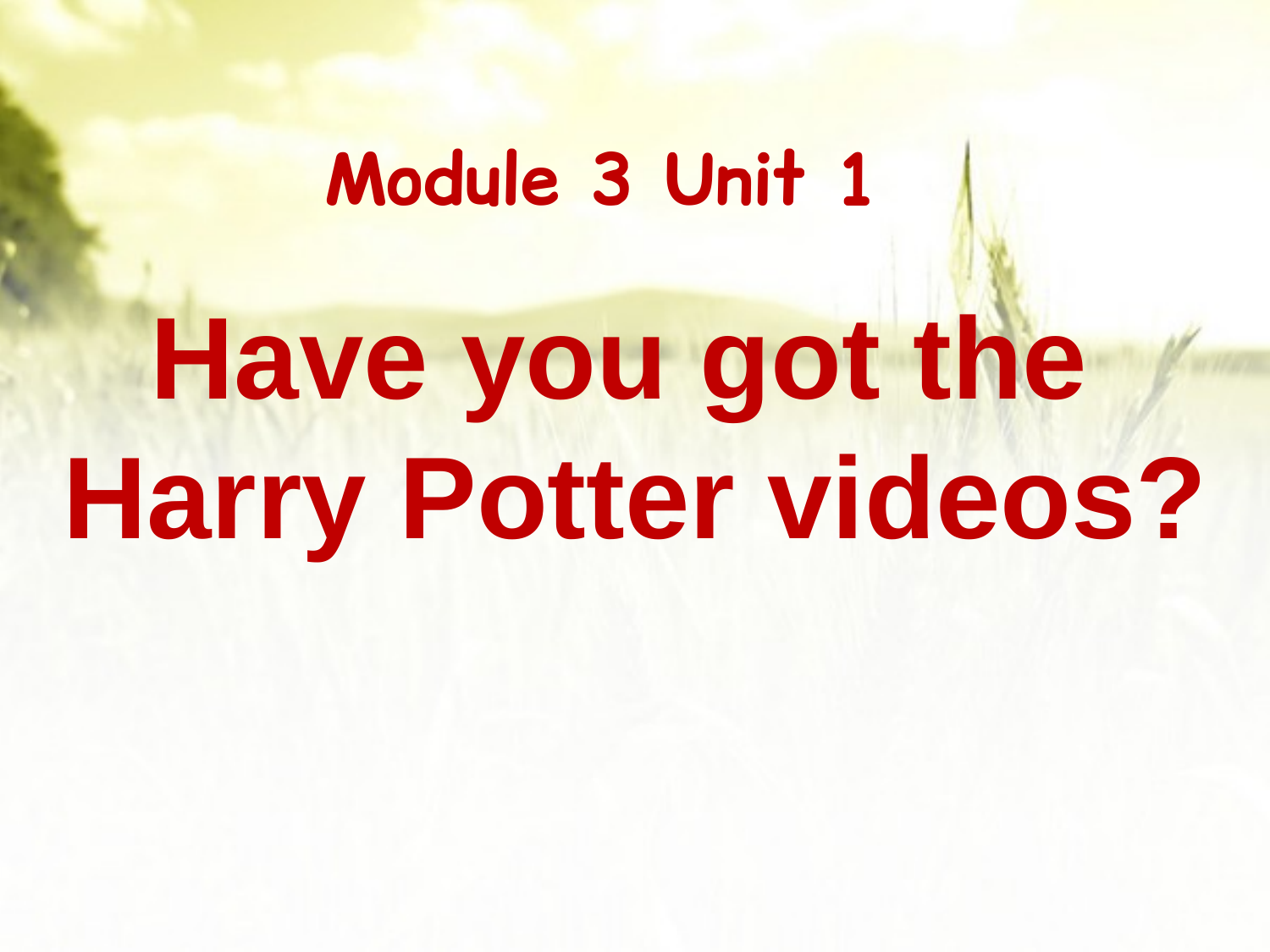

Module 3 Unit 1
Have you got the
Harry Potter videos?